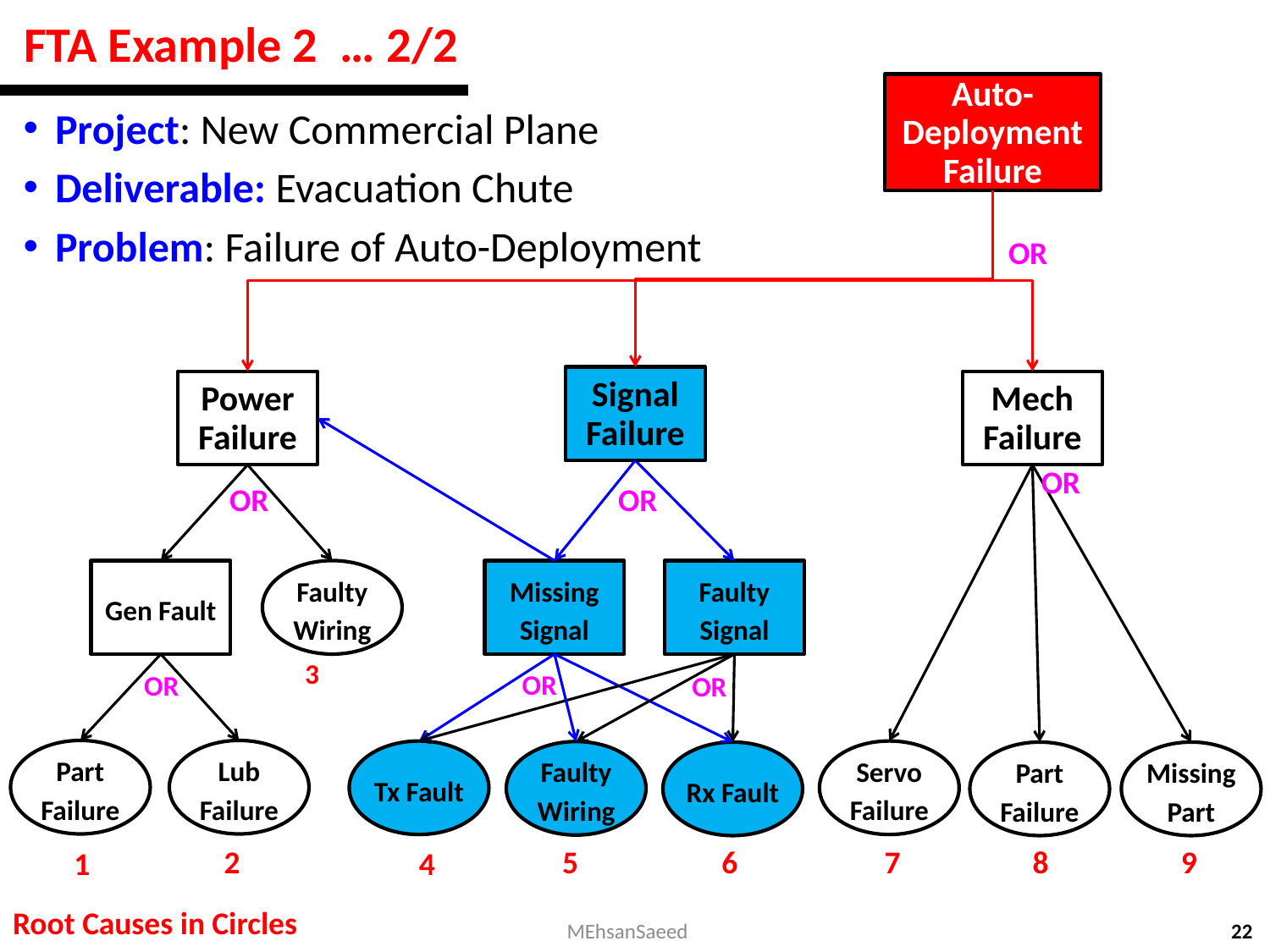

# FTA Example 2  … 2/2
Auto- Deployment Failure
Project: New Commercial Plane
Deliverable: Evacuation Chute
Problem: Failure of Auto-Deployment
OR
Signal Failure
Power Failure
Mech Failure
OR
OR
OR
Gen Fault
Faulty Wiring
Missing Signal
Faulty Signal
3
OR
OR
OR
Part Failure
Lub Failure
Tx Fault
Servo Failure
Faulty Wiring
Rx Fault
Part Failure
Missing Part
2
5
6
7
8
9
1
4
Root Causes in Circles
MEhsanSaeed
22